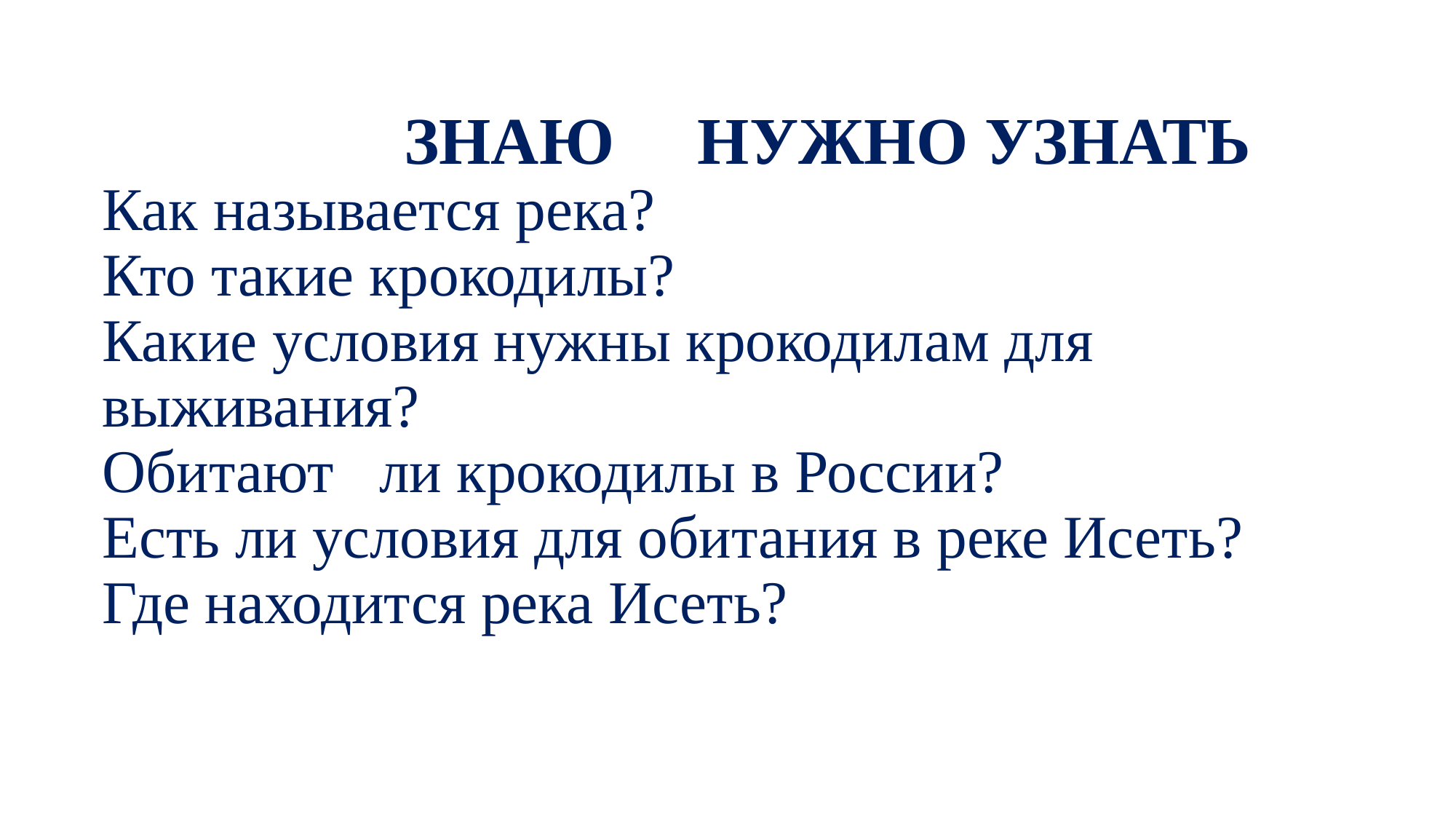

# ЗНАЮ     НУЖНО УЗНАТЬ Как называется река? Кто такие крокодилы? Какие условия нужны крокодилам для выживания? Обитают   ли крокодилы в России? Есть ли условия для обитания в реке Исеть? Где находится река Исеть?